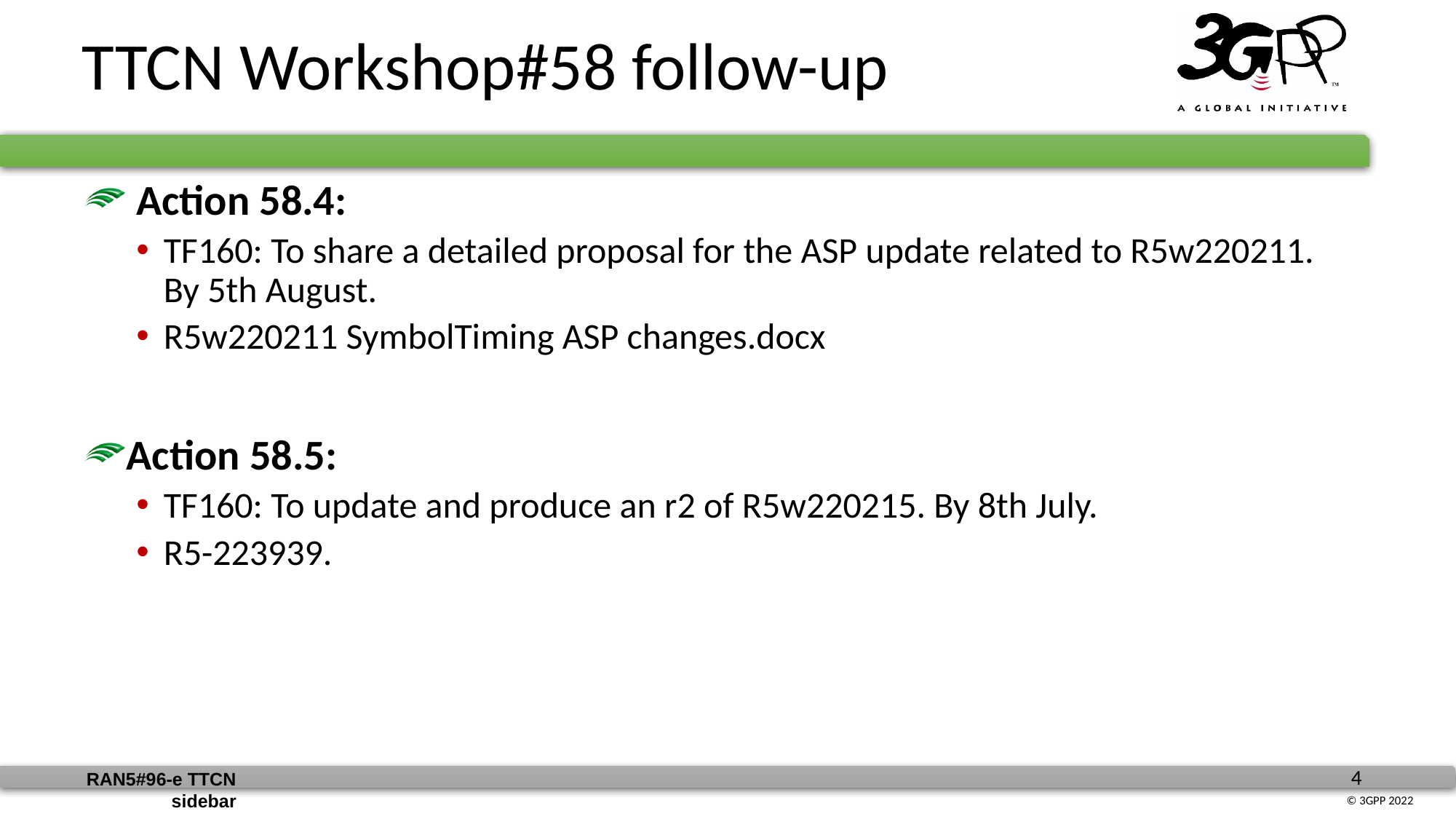

TTCN Workshop#58 follow-up
 Action 58.4:
TF160: To share a detailed proposal for the ASP update related to R5w220211. By 5th August.
R5w220211 SymbolTiming ASP changes.docx

Action 58.5:
TF160: To update and produce an r2 of R5w220215. By 8th July.
R5-223939.